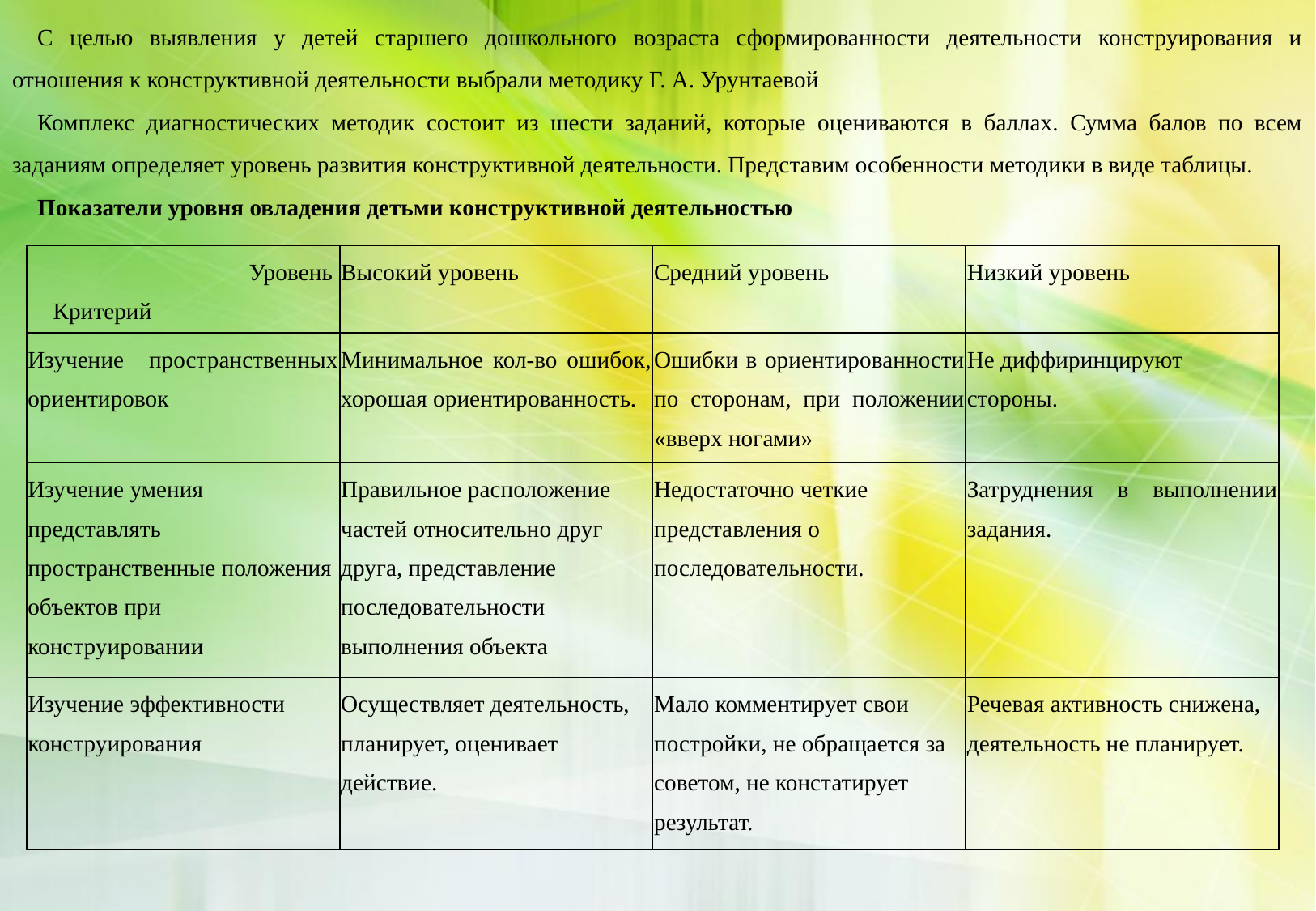

С целью выявления у детей старшего дошкольного возраста сформированности деятельности конструирования и отношения к конструктивной деятельности выбрали методику Г. А. Урунтаевой
Комплекс диагностических методик состоит из шести заданий, которые оцениваются в баллах. Сумма балов по всем заданиям определяет уровень развития конструктивной деятельности. Представим особенности методики в виде таблицы.
Показатели уровня овладения детьми конструктивной деятельностью

| Уровень Критерий | Высокий уровень | Средний уровень | Низкий уровень |
| --- | --- | --- | --- |
| Изучение пространственных ориентировок | Минимальное кол-во ошибок, хорошая ориентированность. | Ошибки в ориентированности по сторонам, при положении «вверх ногами» | Не диффиринцируют стороны. |
| Изучение умения представлять пространственные положения объектов при конструировании | Правильное расположение частей относительно друг друга, представление последовательности выполнения объекта | Недостаточно четкие представления о последовательности. | Затруднения в выполнении задания. |
| Изучение эффективности конструирования | Осуществляет деятельность, планирует, оценивает действие. | Мало комментирует свои постройки, не обращается за советом, не констатирует результат. | Речевая активность снижена, деятельность не планирует. |